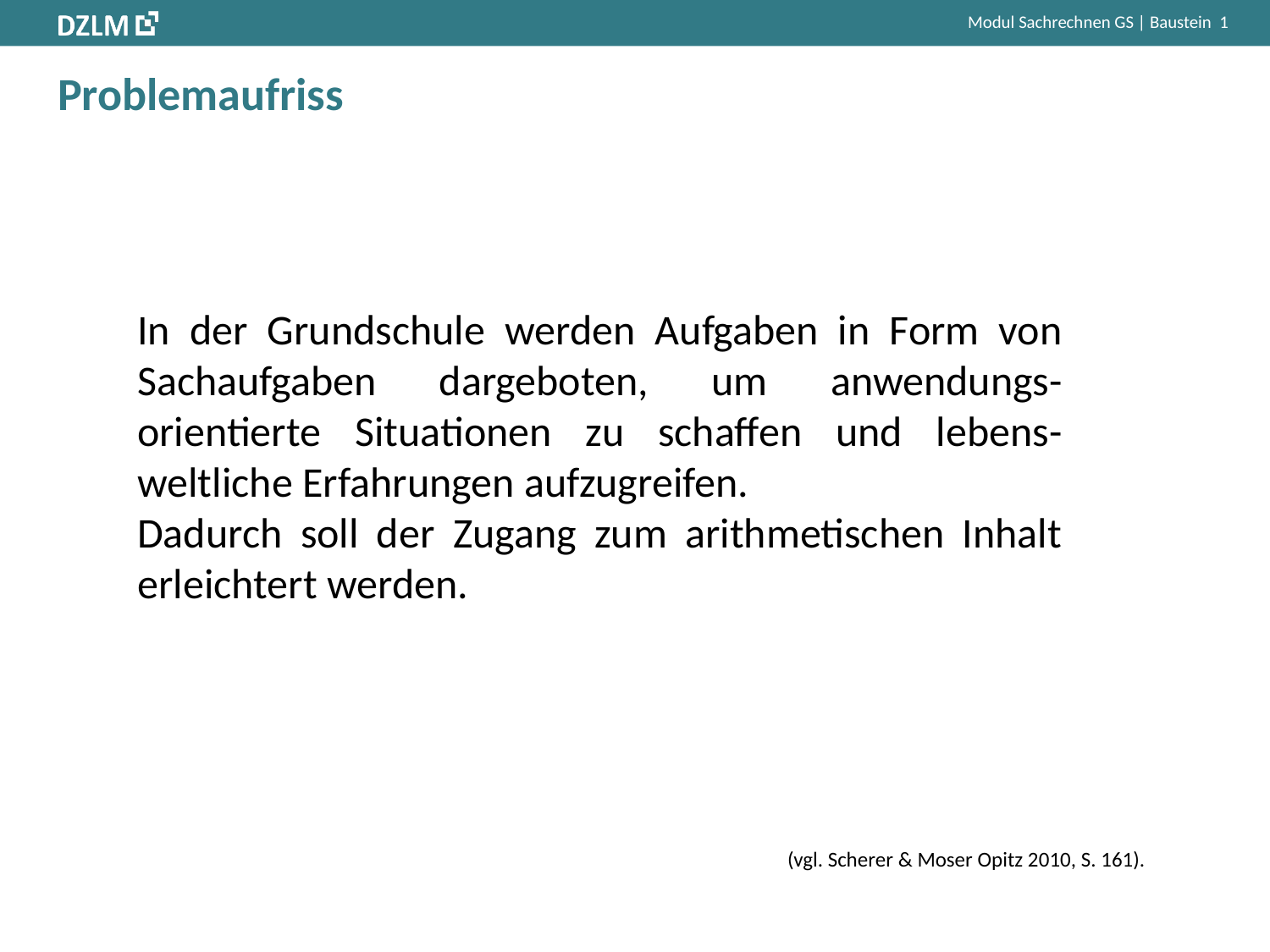

# Problemaufriss
In der Grundschule werden Aufgaben in Form von Sachaufgaben dargeboten, um anwendungs-orientierte Situationen zu schaffen und lebens-weltliche Erfahrungen aufzugreifen.
Dadurch soll der Zugang zum arithmetischen Inhalt erleichtert werden.

(vgl. Scherer & Moser Opitz 2010, S. 161).